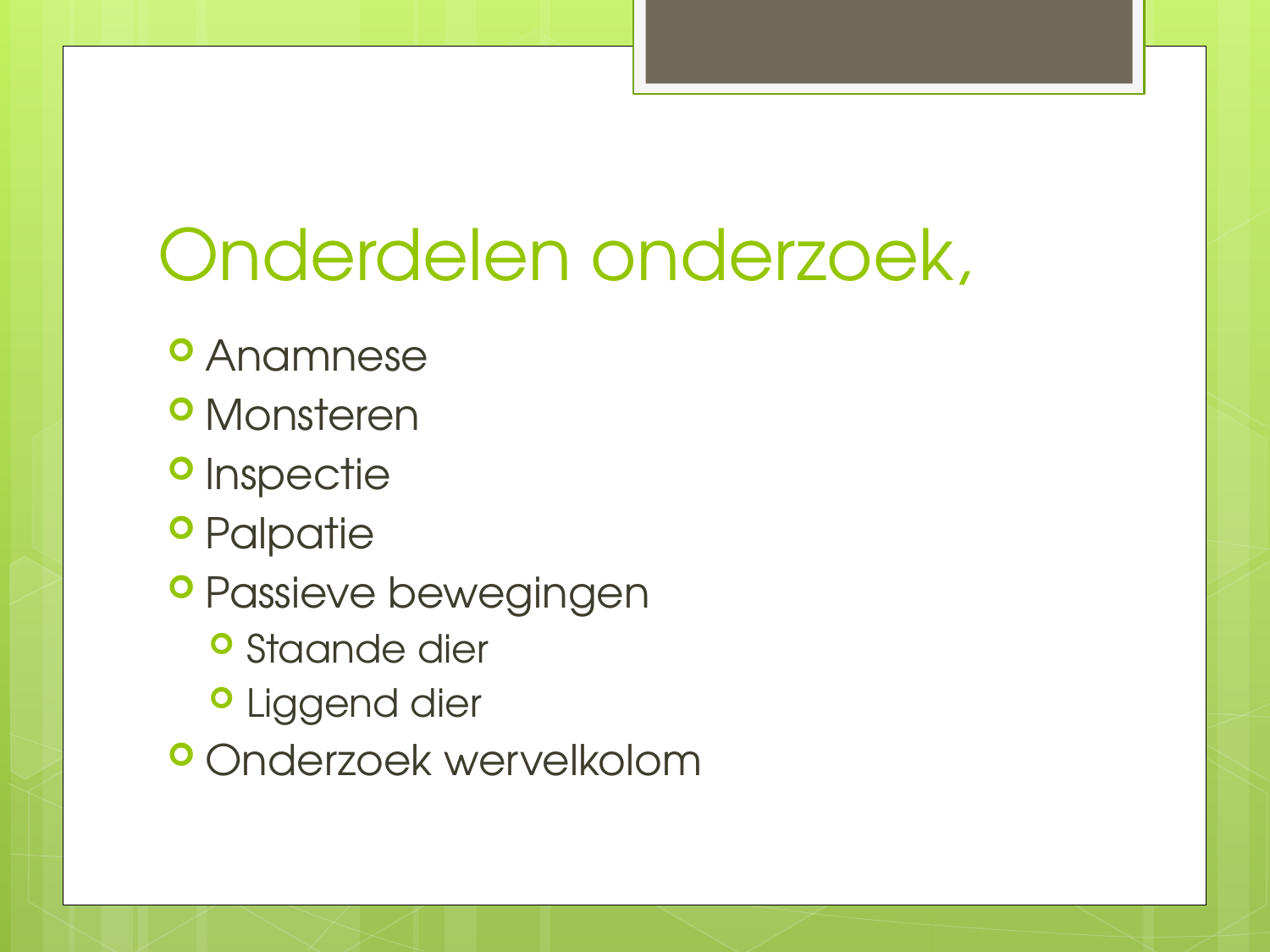

# Onderdelen onderzoek,
Anamnese
Monsteren
Inspectie
Palpatie
Passieve bewegingen
Staande dier
Liggend dier
Onderzoek wervelkolom